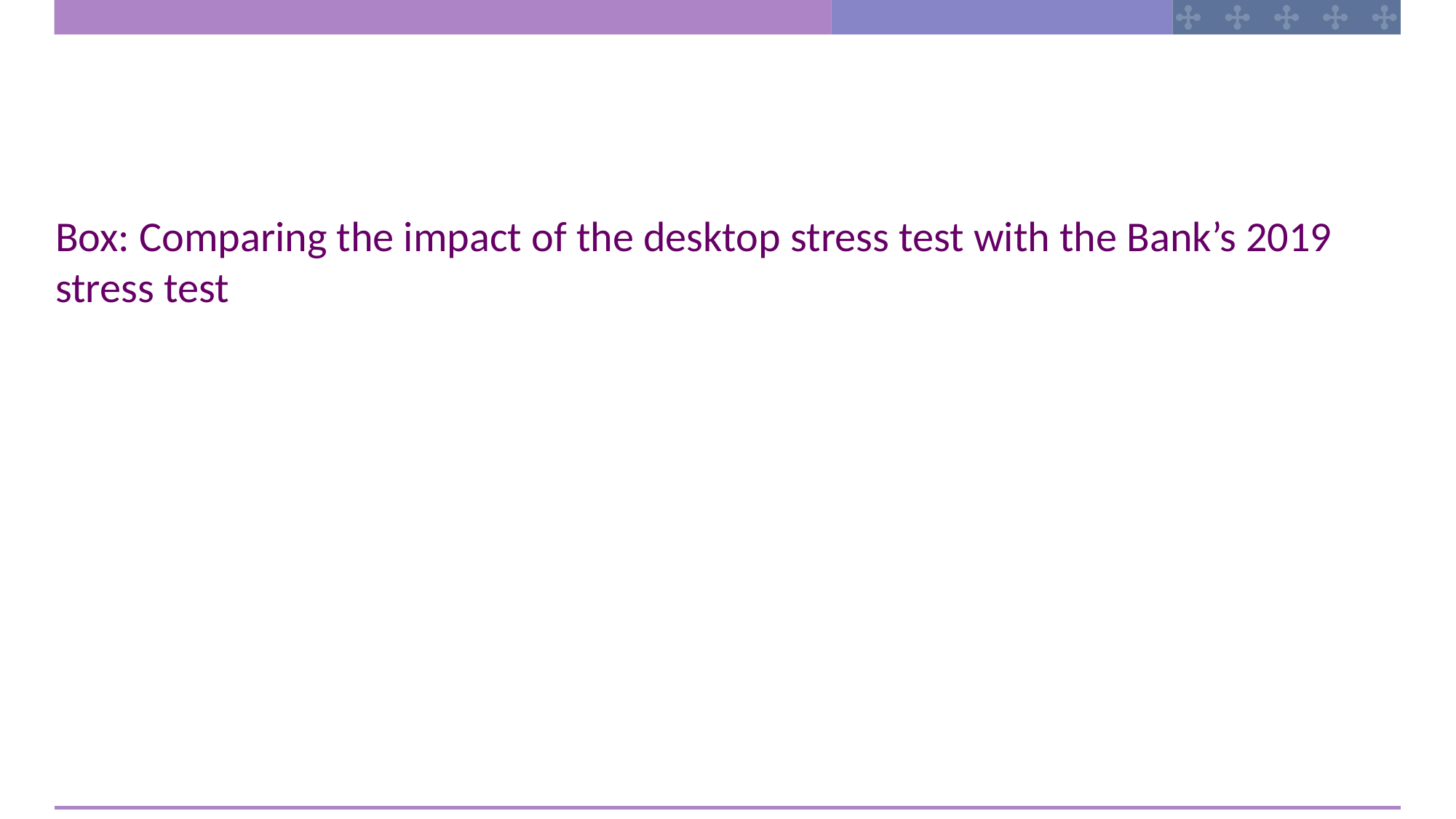

Box: Comparing the impact of the desktop stress test with the Bank’s 2019 stress test